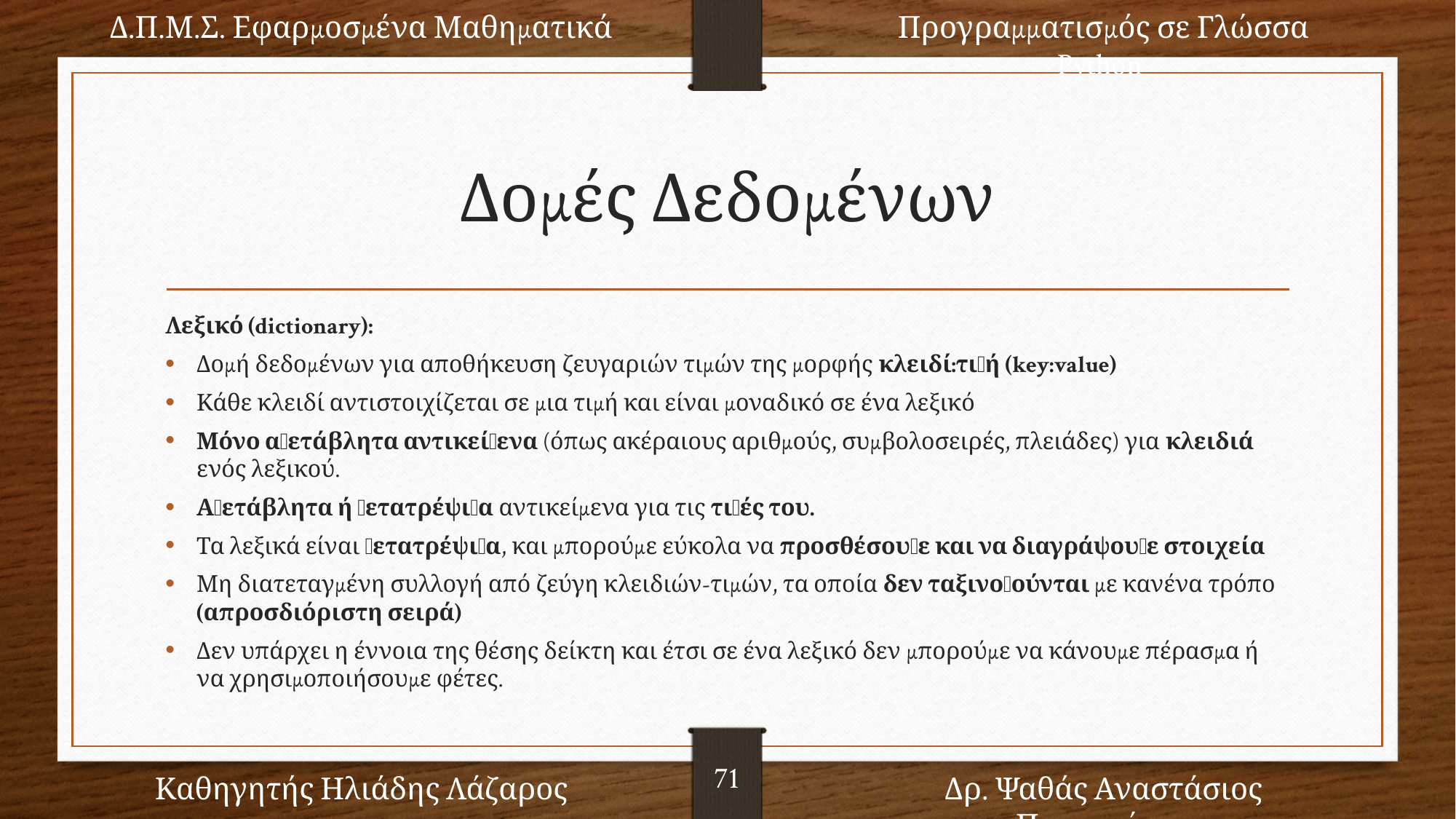

Δ.Π.Μ.Σ. Εφαρμοσμένα Μαθηματικά
Προγραμματισμός σε Γλώσσα Python
71
Καθηγητής Ηλιάδης Λάζαρος
Δρ. Ψαθάς Αναστάσιος Παναγιώτης
# Δομές Δεδομένων
Λεξικό (dictionary):
Δομή δεδομένων για αποθήκευση ζευγαριών τιμών της μορφής κλειδί:τιμή (key:value)
Κάθε κλειδί αντιστοιχίζεται σε μια τιμή και είναι μοναδικό σε ένα λεξικό
Μόνο αμετάβλητα αντικείμενα (όπως ακέραιους αριθμούς, συμβολοσειρές, πλειάδες) για κλειδιά ενός λεξικού.
Αμετάβλητα ή μετατρέψιμα αντικείμενα για τις τιμές του.
Τα λεξικά είναι μετατρέψιμα, και μπορούμε εύκολα να προσθέσουμε και να διαγράψουμε στοιχεία
Μη διατεταγμένη συλλογή από ζεύγη κλειδιών-τιμών, τα οποία δεν ταξινομούνται με κανένα τρόπο (απροσδιόριστη σειρά)
Δεν υπάρχει η έννοια της θέσης δείκτη και έτσι σε ένα λεξικό δεν μπορούμε να κάνουμε πέρασμα ή να χρησιμοποιήσουμε φέτες.